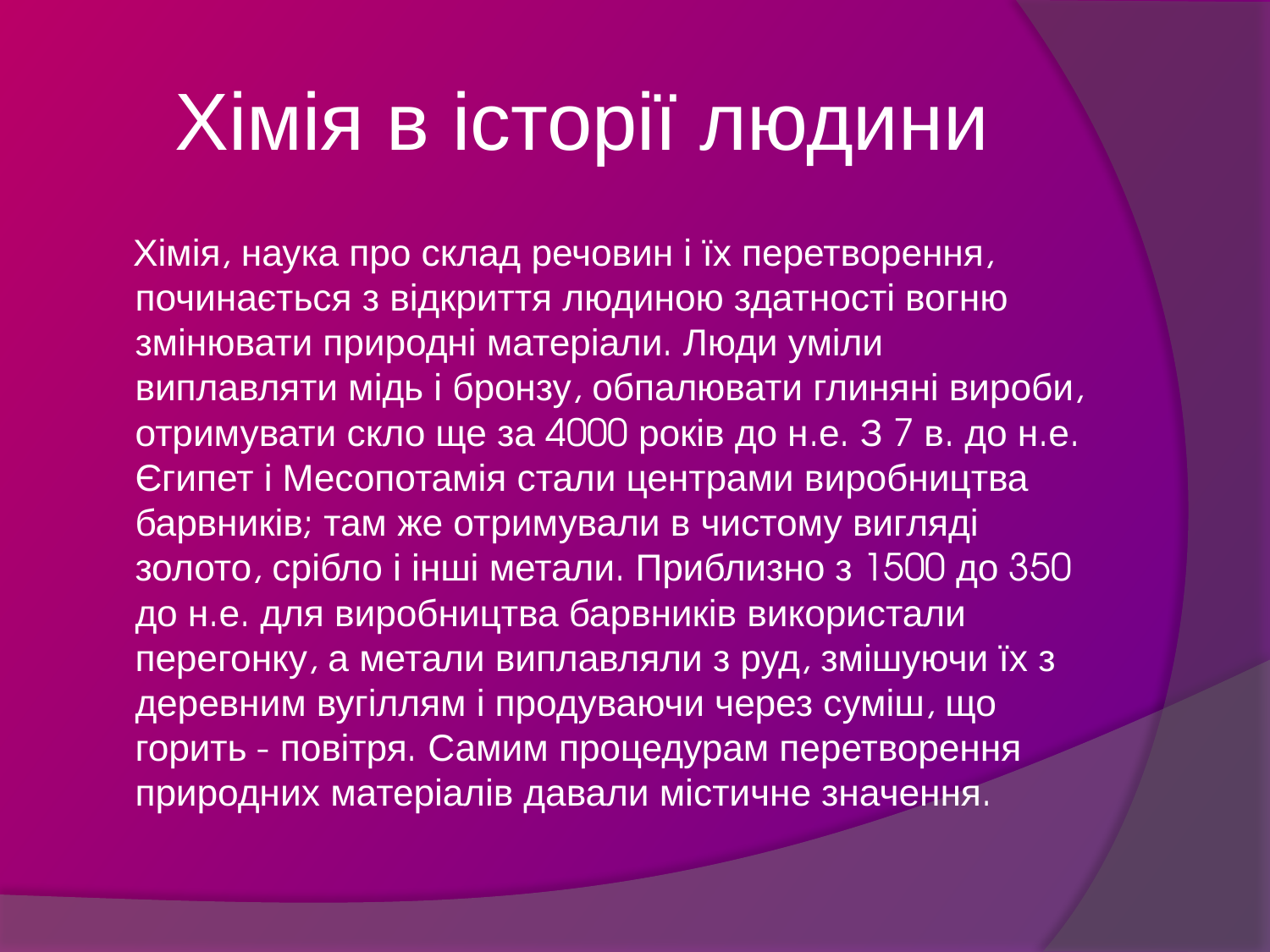

# Хімія в історії людини
     Хімія, наука про склад речовин і їх перетворення, починається з відкриття людиною здатності вогню змінювати природні матеріали. Люди уміли виплавляти мідь і бронзу, обпалювати глиняні вироби, отримувати скло ще за 4000 років до н.е. З 7 в. до н.е. Єгипет і Месопотамія стали центрами виробництва барвників; там же отримували в чистому вигляді золото, срібло і інші метали. Приблизно з 1500 до 350 до н.е. для виробництва барвників використали перегонку, а метали виплавляли з руд, змішуючи їх з деревним вугіллям і продуваючи через суміш, що горить - повітря. Самим процедурам перетворення природних матеріалів давали містичне значення.